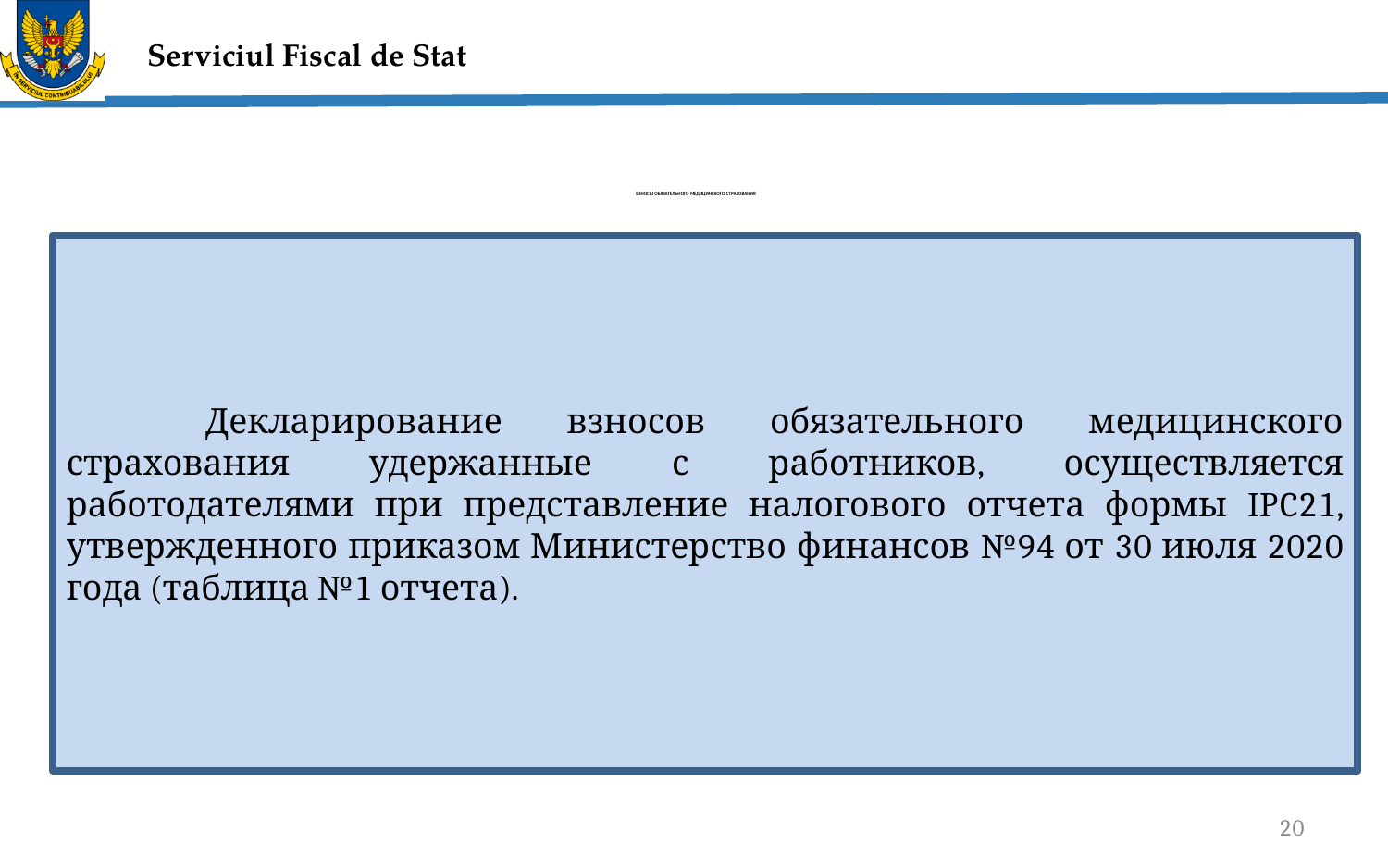

# ВЗНОСЫ ОБЯЗАТЕЛЬНОГО МЕДИЦИНСКОГО СТРАХОВАНИЯ
	Декларирование взносов обязательного медицинского страхования удержанные с работников, осуществляется работодателями при представление налогового отчета формы IPC21, утвержденного приказом Министерство финансов №94 от 30 июля 2020 года (таблица №1 отчета).
20